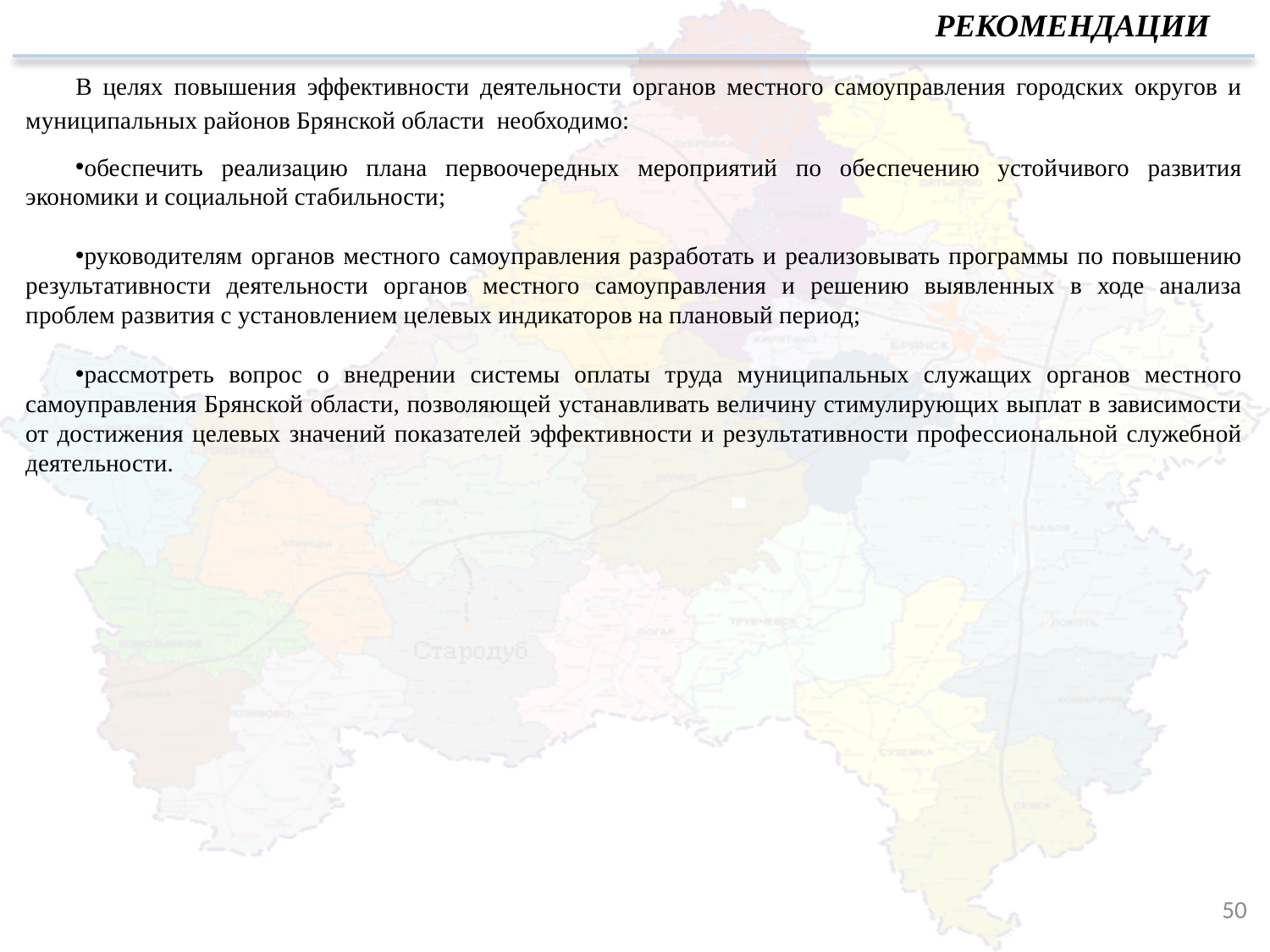

РЕКОМЕНДАЦИИ
В целях повышения эффективности деятельности органов местного самоуправления городских округов и муниципальных районов Брянской области  необходимо:
обеспечить реализацию плана первоочередных мероприятий по обеспечению устойчивого развития экономики и социальной стабильности;

руководителям органов местного самоуправления разработать и реализовывать программы по повышению результативности деятельности органов местного самоуправления и решению выявленных в ходе анализа проблем развития с установлением целевых индикаторов на плановый период;

рассмотреть вопрос о внедрении системы оплаты труда муниципальных служащих органов местного самоуправления Брянской области, позволяющей устанавливать величину стимулирующих выплат в зависимости от достижения целевых значений показателей эффективности и результативности профессиональной служебной деятельности.

50